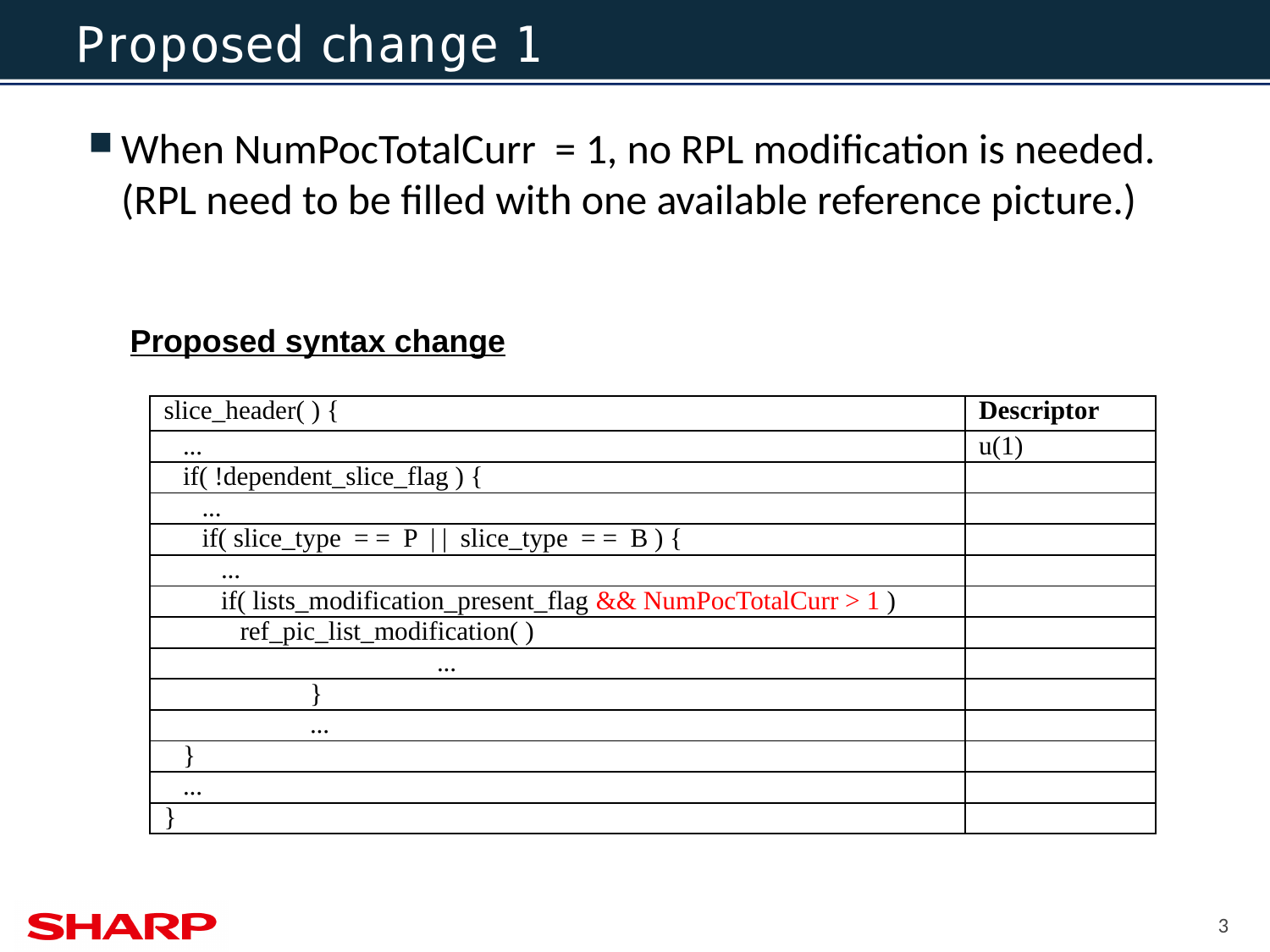

# Proposed change 1
When NumPocTotalCurr  = 1, no RPL modification is needed.
(RPL need to be filled with one available reference picture.)
Proposed syntax change
| slice\_header( ) { | Descriptor |
| --- | --- |
| ... | u(1) |
| if( !dependent\_slice\_flag ) { |  |
| ... |  |
| if( slice\_type = = P | | slice\_type = = B ) { |  |
| ... |  |
| if( lists\_modification\_present\_flag && NumPocTotalCurr > 1 ) |  |
| ref\_pic\_list\_modification( ) |  |
| ... |  |
| } |  |
| ... |  |
| } |  |
| ... |  |
| } |  |
3